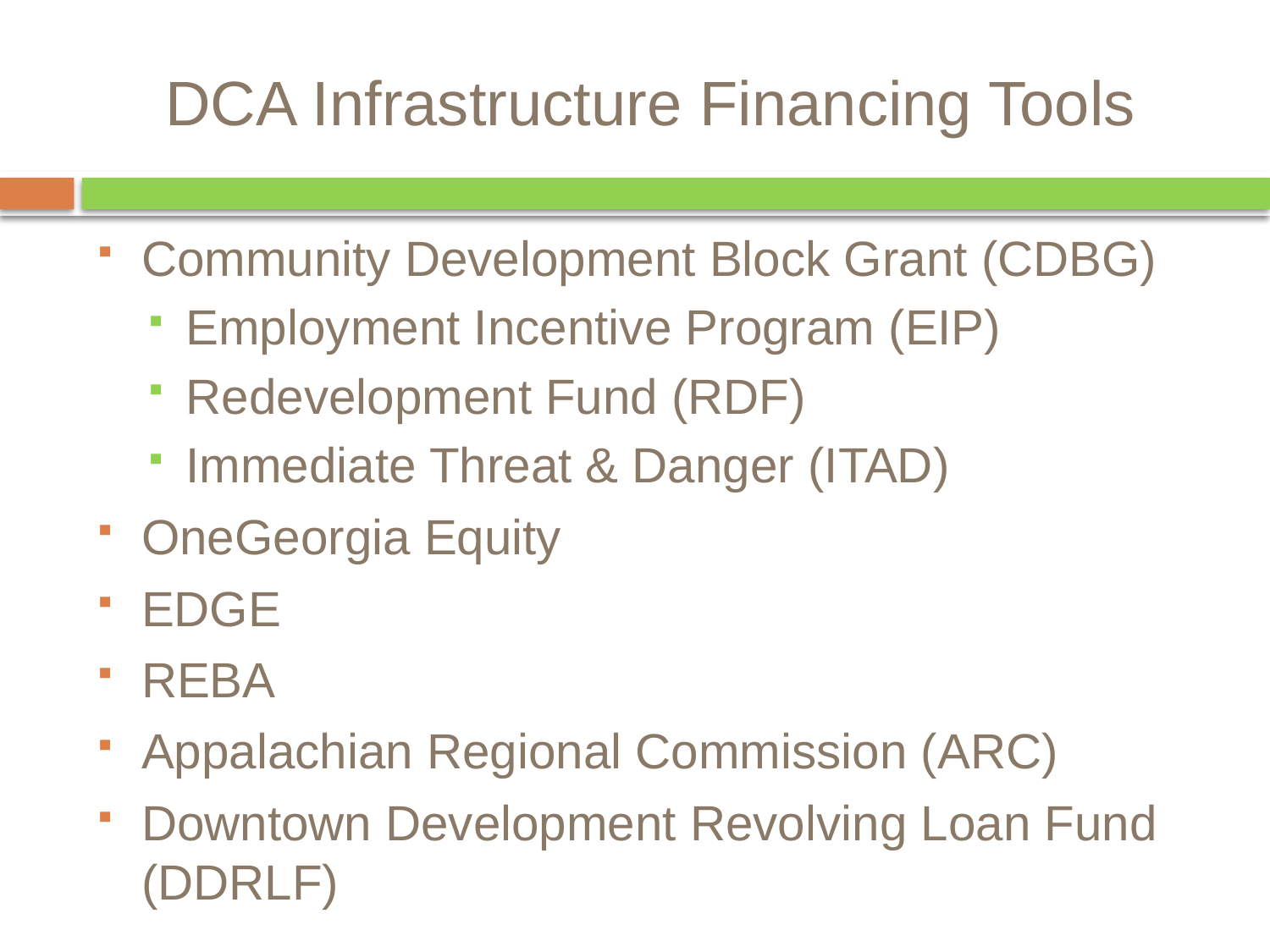

# DCA Infrastructure Financing Tools
Community Development Block Grant (CDBG)
Employment Incentive Program (EIP)
Redevelopment Fund (RDF)
Immediate Threat & Danger (ITAD)
OneGeorgia Equity
EDGE
REBA
Appalachian Regional Commission (ARC)
Downtown Development Revolving Loan Fund (DDRLF)